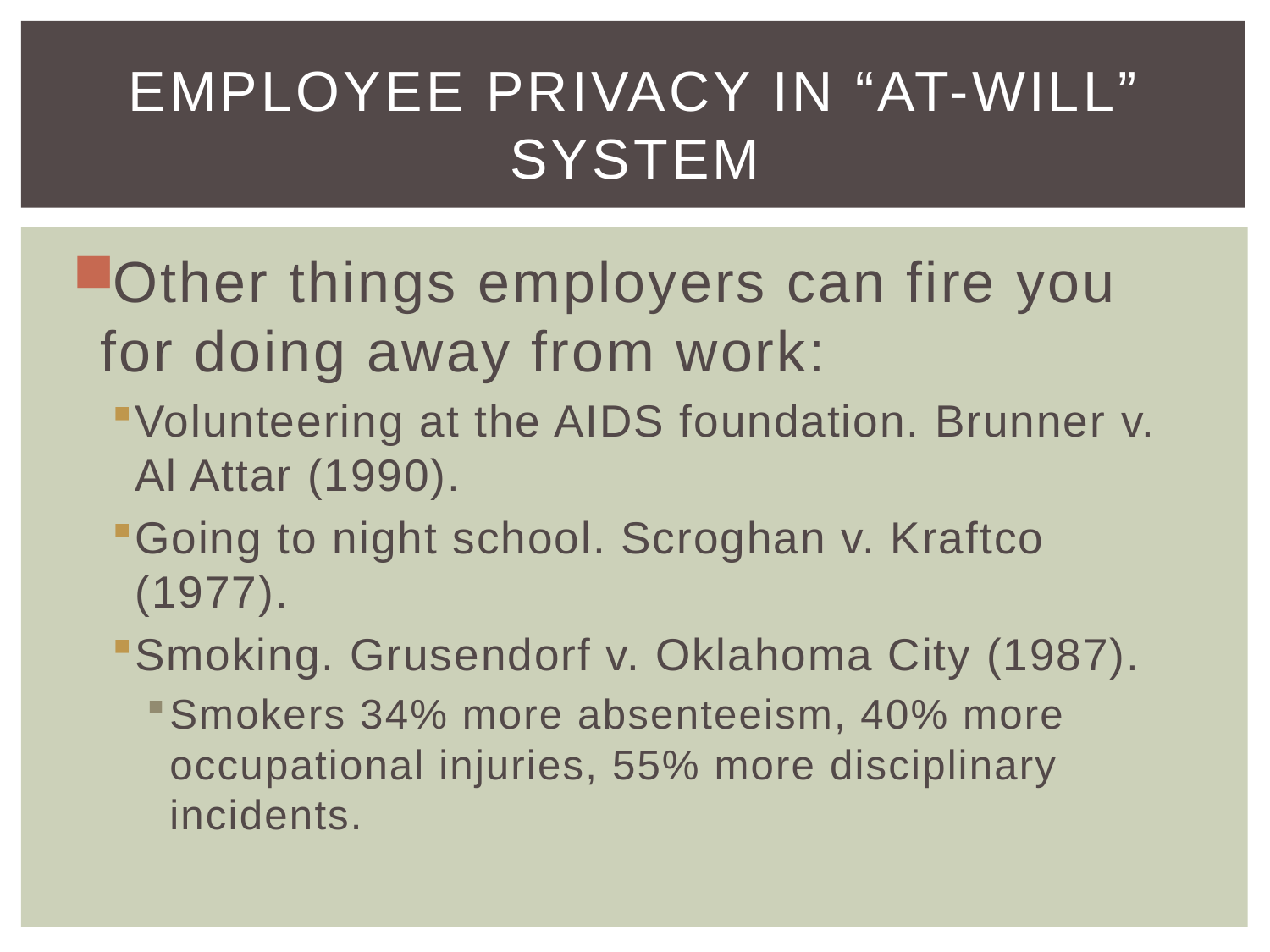

# Employee privacy in “at-will” system
Other things employers can fire you for doing away from work:
Volunteering at the AIDS foundation. Brunner v. Al Attar (1990).
Going to night school. Scroghan v. Kraftco (1977).
Smoking. Grusendorf v. Oklahoma City (1987).
Smokers 34% more absenteeism, 40% more occupational injuries, 55% more disciplinary incidents.